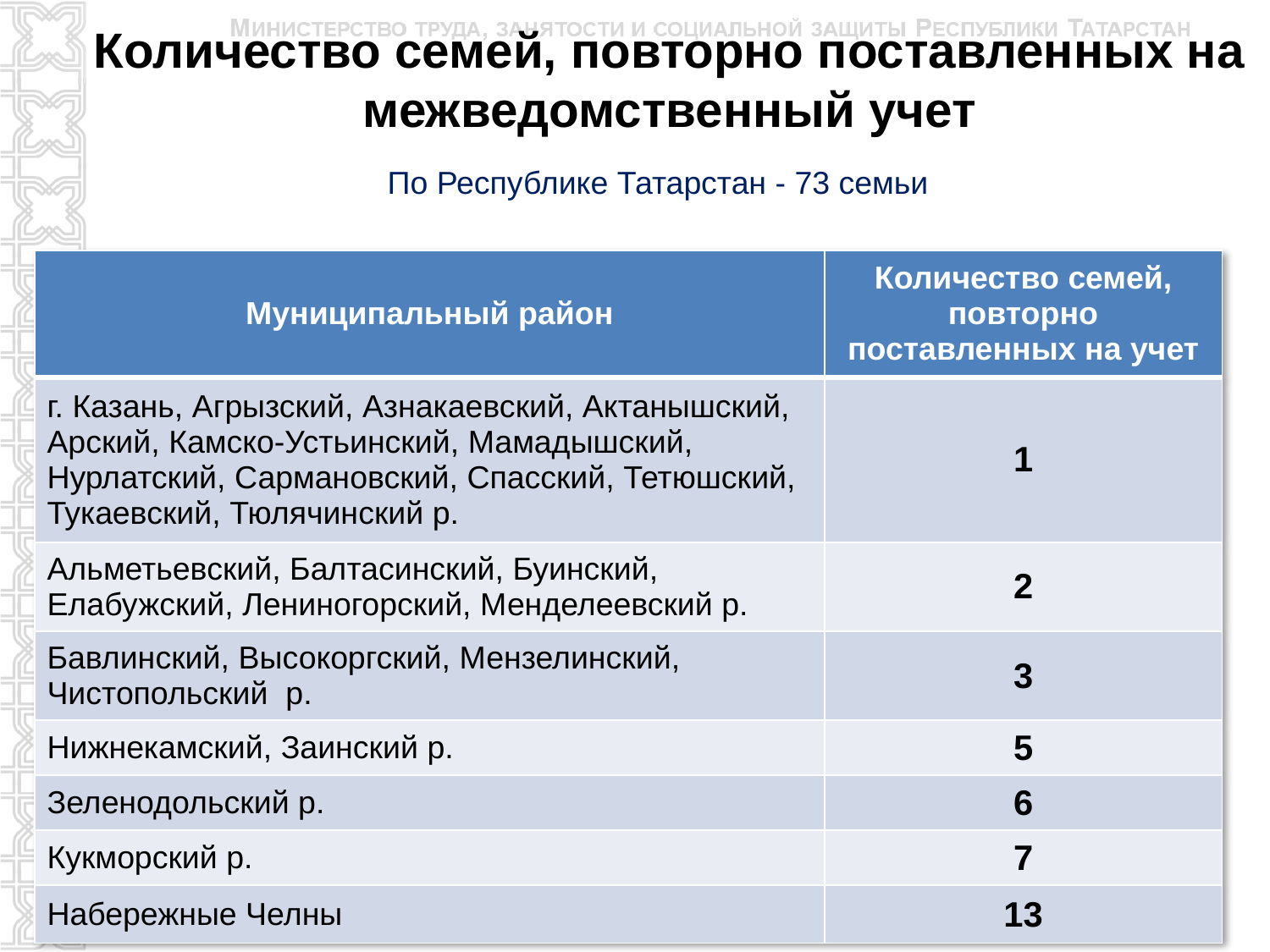

# Количество семей, повторно поставленных на межведомственный учет
 По Республике Татарстан - 73 семьи
| Муниципальный район | Количество семей, повторно поставленных на учет |
| --- | --- |
| г. Казань, Агрызский, Азнакаевский, Актанышский, Арский, Камско-Устьинский, Мамадышский, Нурлатский, Сармановский, Спасский, Тетюшский, Тукаевский, Тюлячинский р. | 1 |
| Альметьевский, Балтасинский, Буинский, Елабужский, Лениногорский, Менделеевский р. | 2 |
| Бавлинский, Высокоргский, Мензелинский, Чистопольский р. | 3 |
| Нижнекамский, Заинский р. | 5 |
| Зеленодольский р. | 6 |
| Кукморский р. | 7 |
| Набережные Челны | 13 |
22